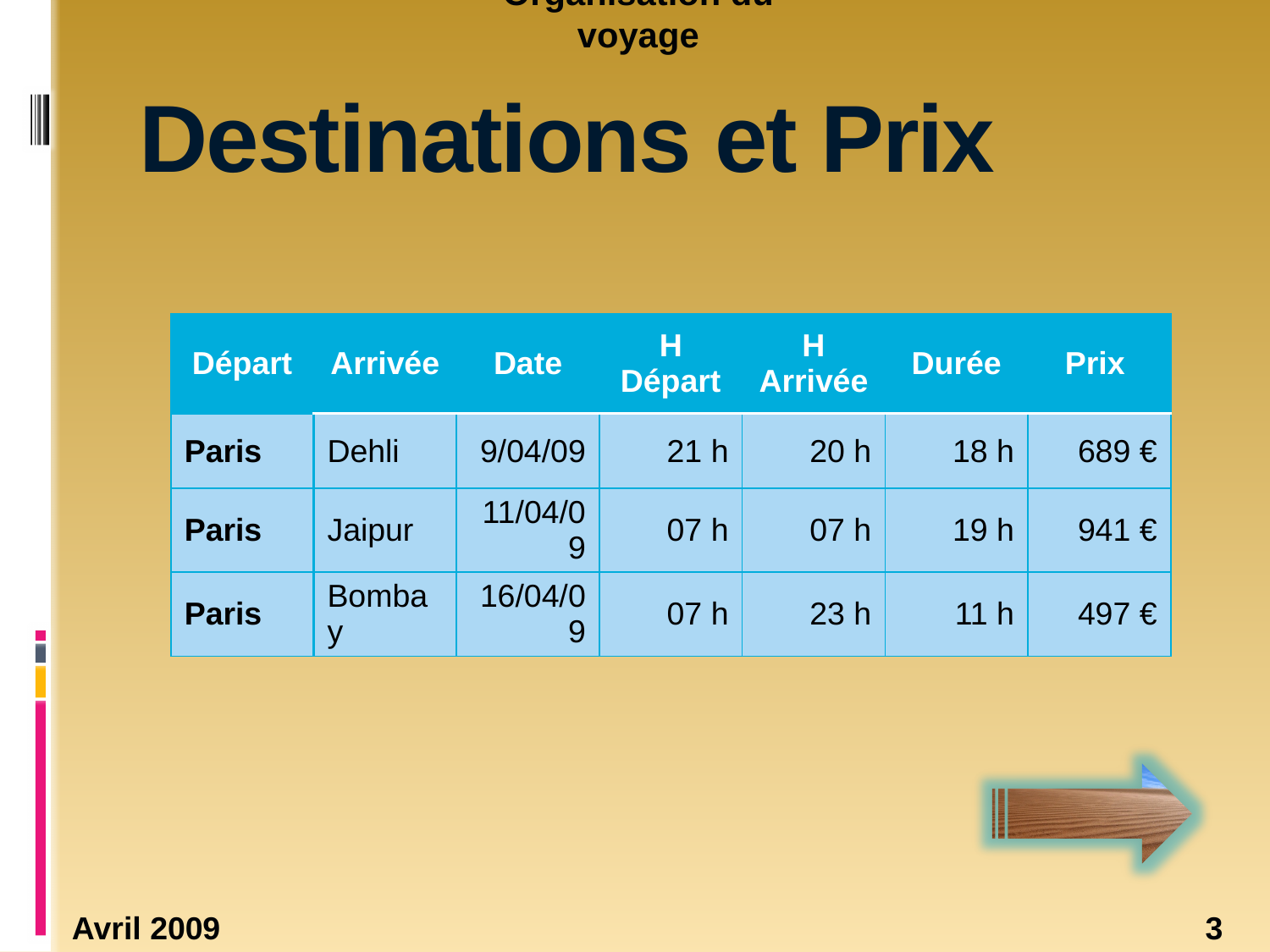

Organisation du voyage
# Destinations et Prix
| Départ | Arrivée | Date | H Départ | H Arrivée | Durée | Prix |
| --- | --- | --- | --- | --- | --- | --- |
| Paris | Dehli | 9/04/09 | 21 h | 20 h | 18 h | 689 € |
| Paris | Jaipur | 11/04/09 | 07 h | 07 h | 19 h | 941 € |
| Paris | Bombay | 16/04/09 | 07 h | 23 h | 11 h | 497 € |
3
Avril 2009